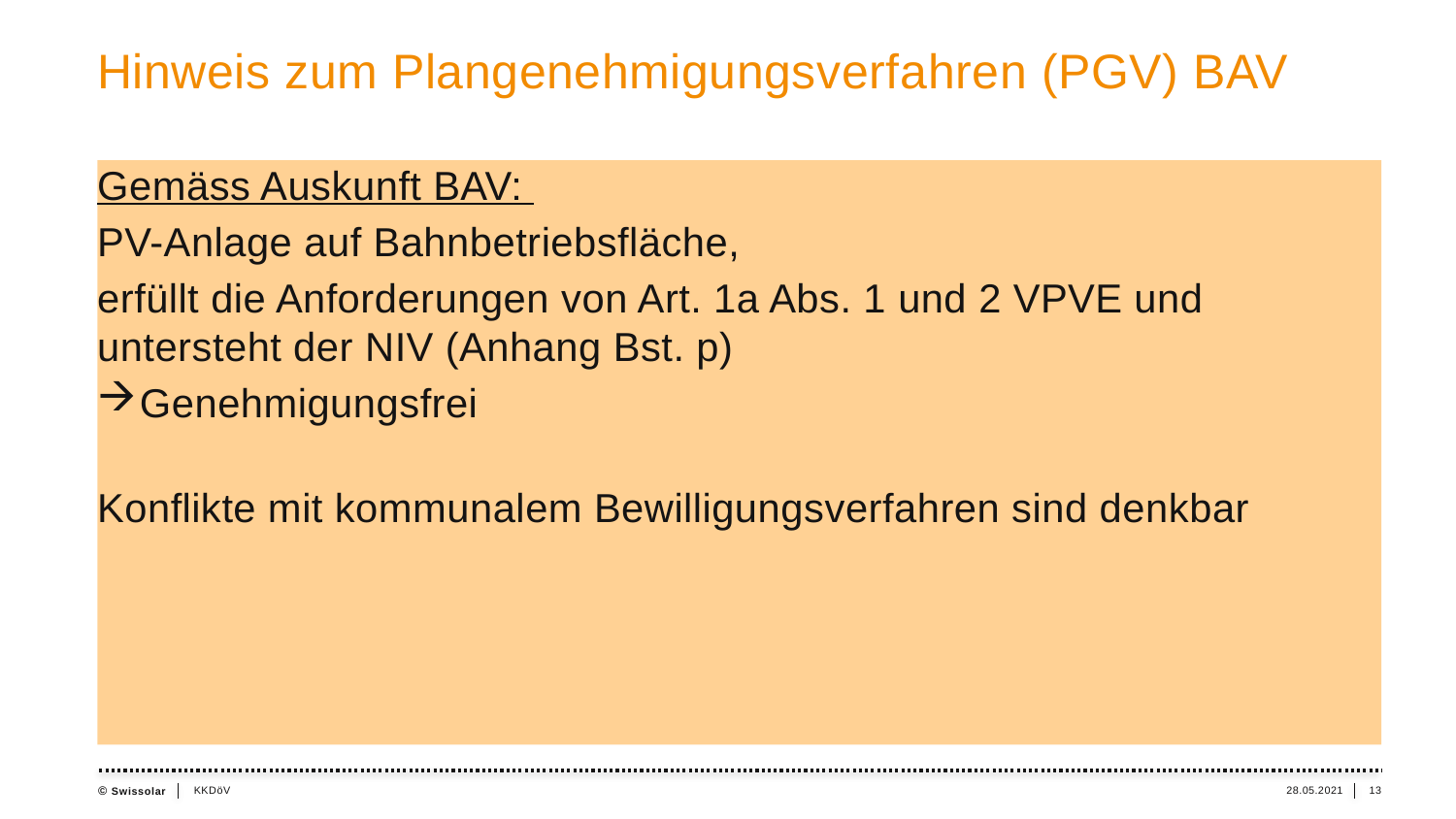

# Hinweis zum Plangenehmigungsverfahren (PGV) BAV
Gemäss Auskunft BAV:
PV-Anlage auf Bahnbetriebsfläche,
erfüllt die Anforderungen von Art. 1a Abs. 1 und 2 VPVE und untersteht der NIV (Anhang Bst. p)
Genehmigungsfrei
Konflikte mit kommunalem Bewilligungsverfahren sind denkbar
KKDöV
28.05.2021
13